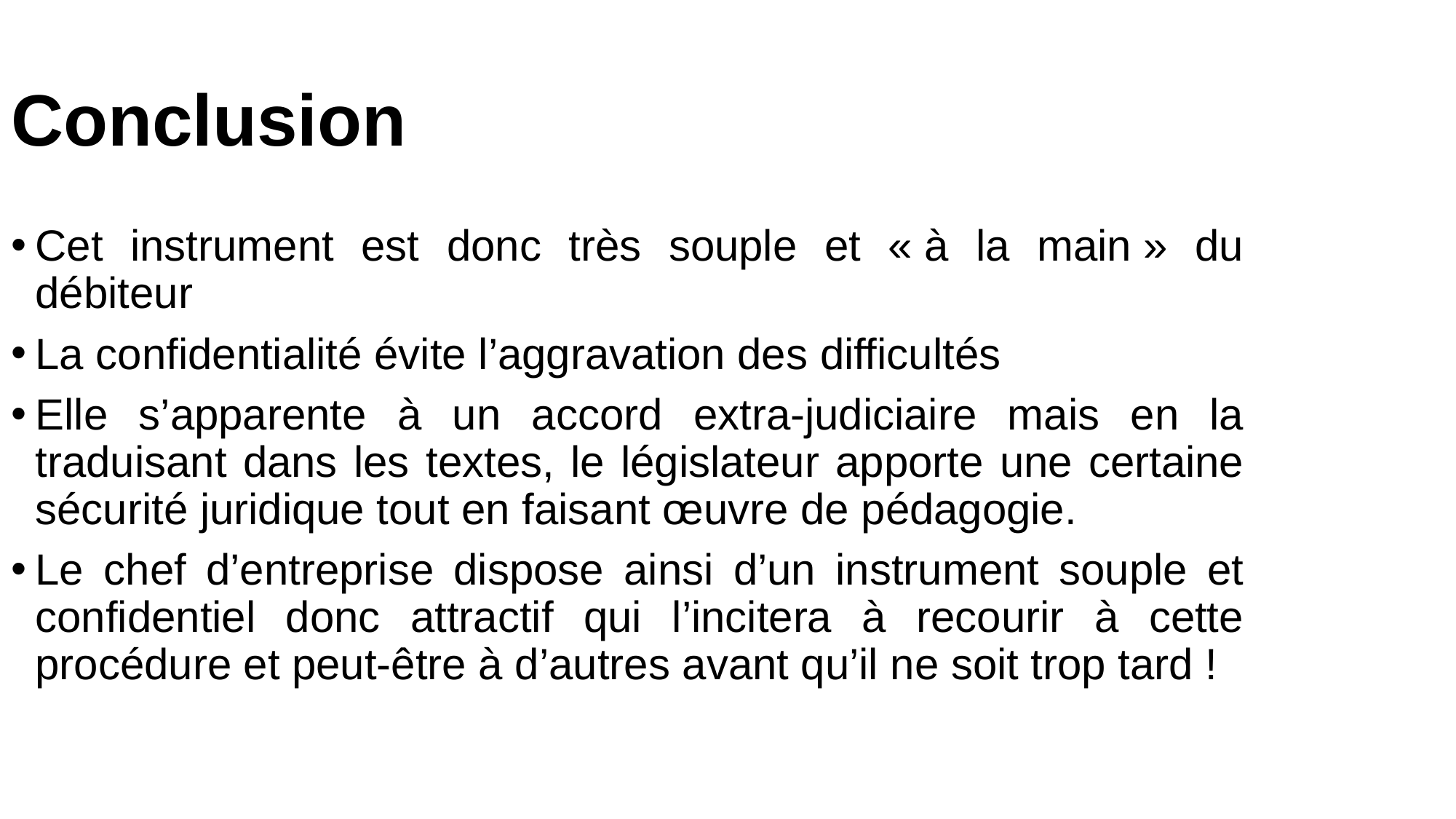

Conclusion
Cet instrument est donc très souple et « à la main » du débiteur
La confidentialité évite l’aggravation des difficultés
Elle s’apparente à un accord extra-judiciaire mais en la traduisant dans les textes, le législateur apporte une certaine sécurité juridique tout en faisant œuvre de pédagogie.
Le chef d’entreprise dispose ainsi d’un instrument souple et confidentiel donc attractif qui l’incitera à recourir à cette procédure et peut-être à d’autres avant qu’il ne soit trop tard !